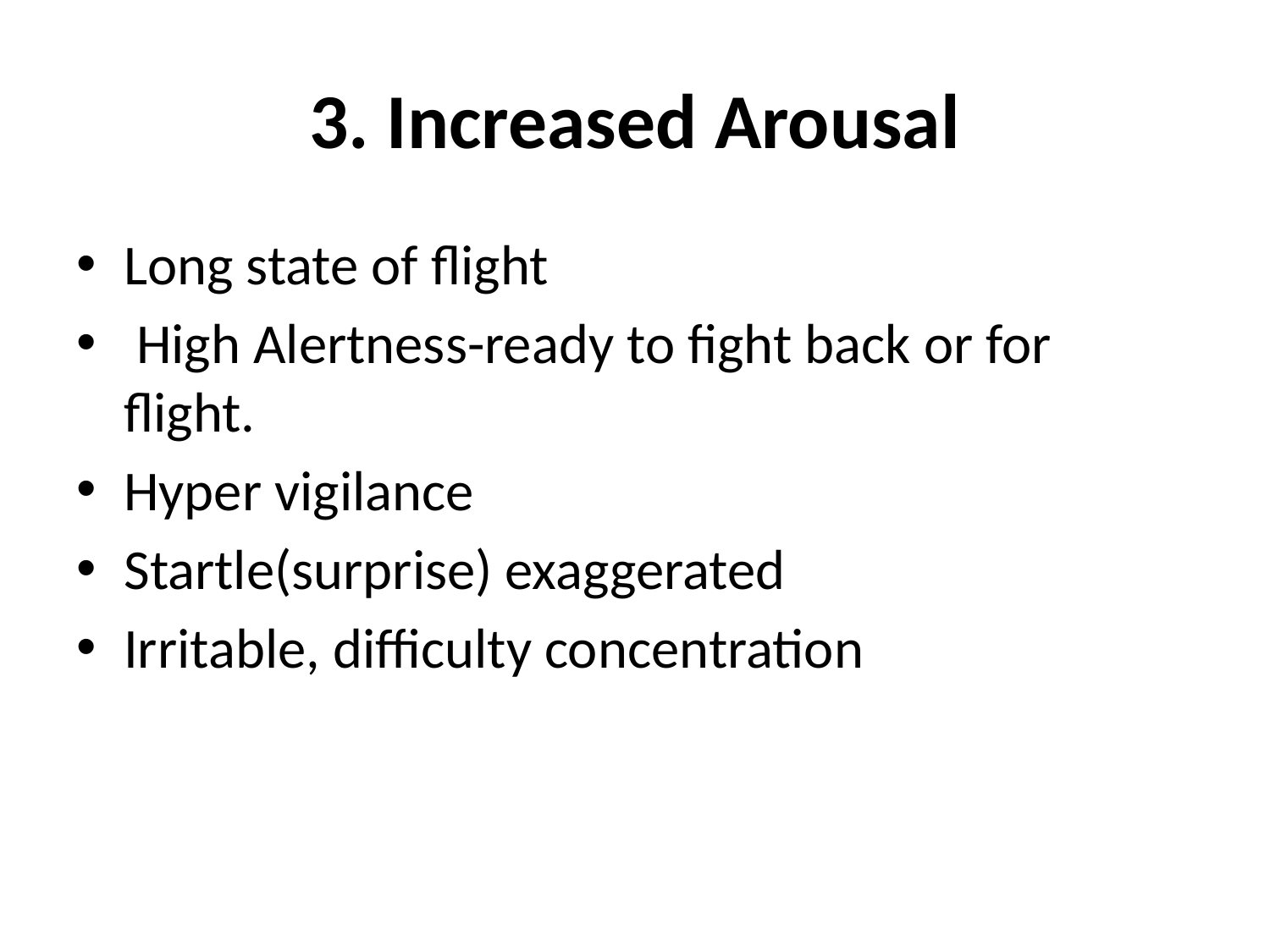

# 3. Increased Arousal
Long state of flight
 High Alertness-ready to fight back or for flight.
Hyper vigilance
Startle(surprise) exaggerated
Irritable, difficulty concentration